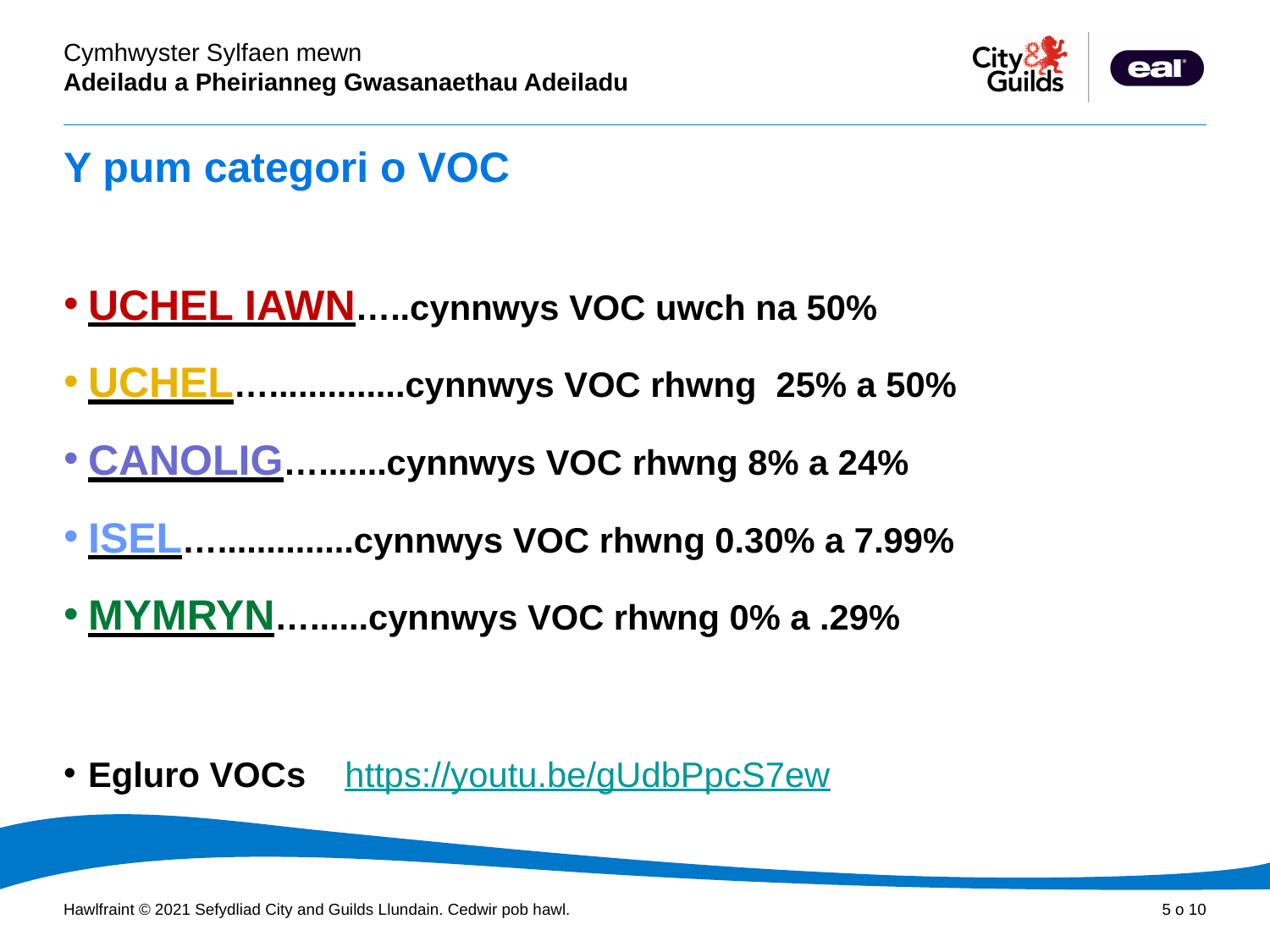

# Y pum categori o VOC
UCHEL IAWN…..cynnwys VOC uwch na 50%
UCHEL…..............cynnwys VOC rhwng  25% a 50%
CANOLIG….......cynnwys VOC rhwng 8% a 24%
ISEL…..............cynnwys VOC rhwng 0.30% a 7.99%
MYMRYN…......cynnwys VOC rhwng 0% a .29%

Egluro VOCs    https://youtu.be/gUdbPpcS7ew